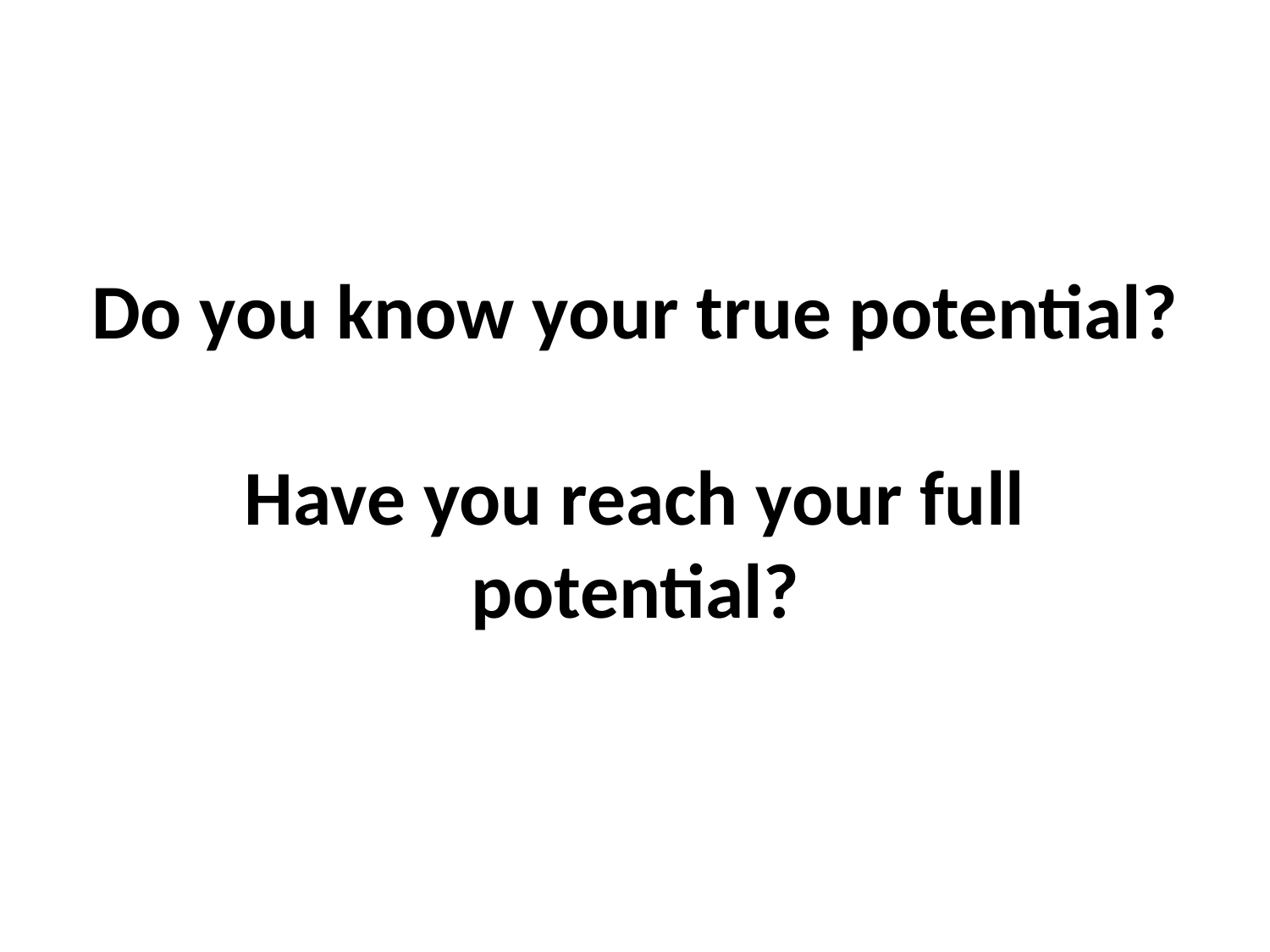

# Do you know your true potential?   Have you reach your full potential?